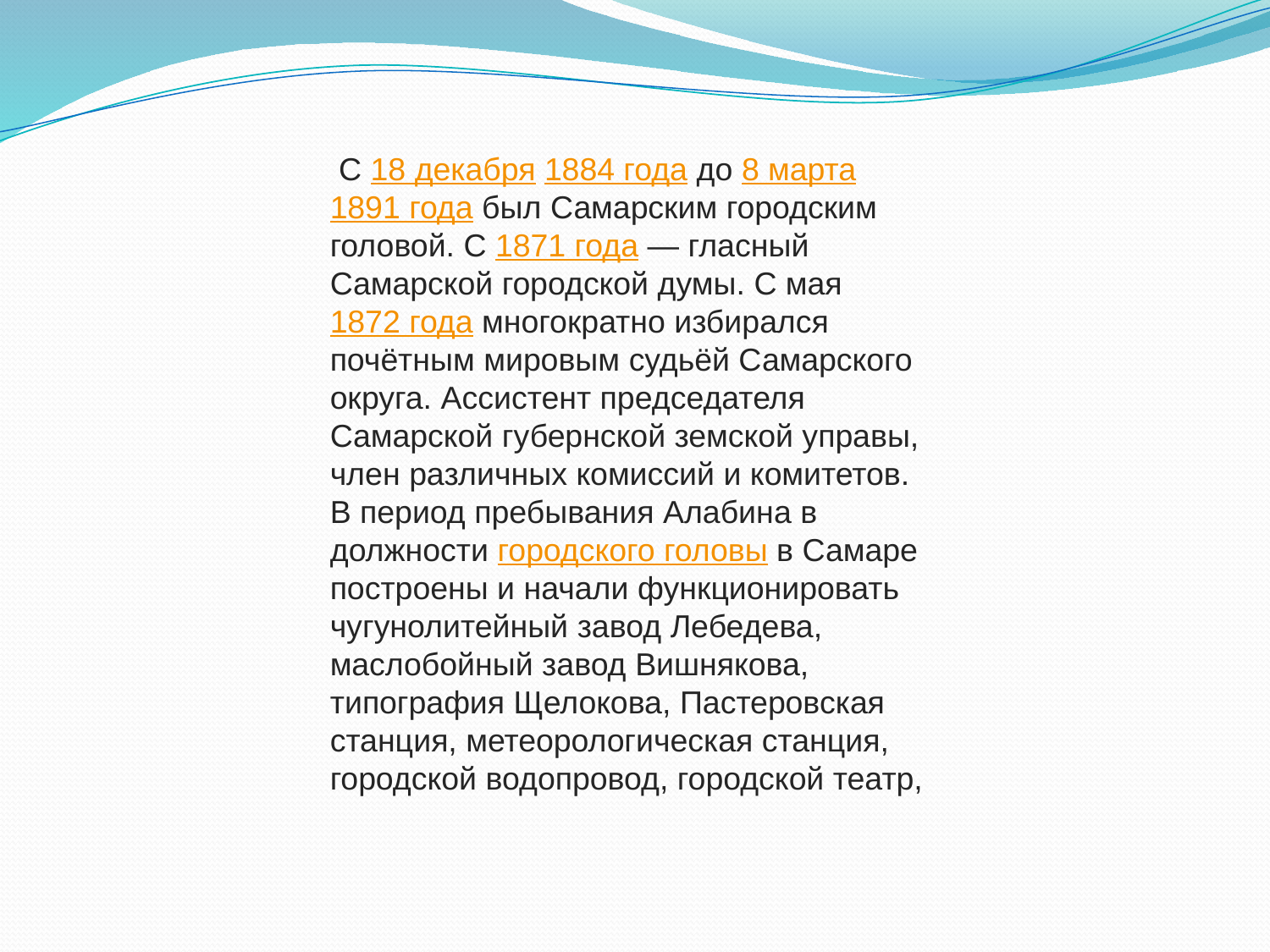

С 18 декабря 1884 года до 8 марта 1891 года был Самарским городским головой. С 1871 года — гласный Самарской городской думы. С мая 1872 года многократно избирался почётным мировым судьёй Самарского округа. Ассистент председателя Самарской губернской земской управы, член различных комиссий и комитетов.
В период пребывания Алабина в должности городского головы в Самаре построены и начали функционировать чугунолитейный завод Лебедева, маслобойный завод Вишнякова, типография Щелокова, Пастеровская станция, метеорологическая станция, городской водопровод, городской театр,